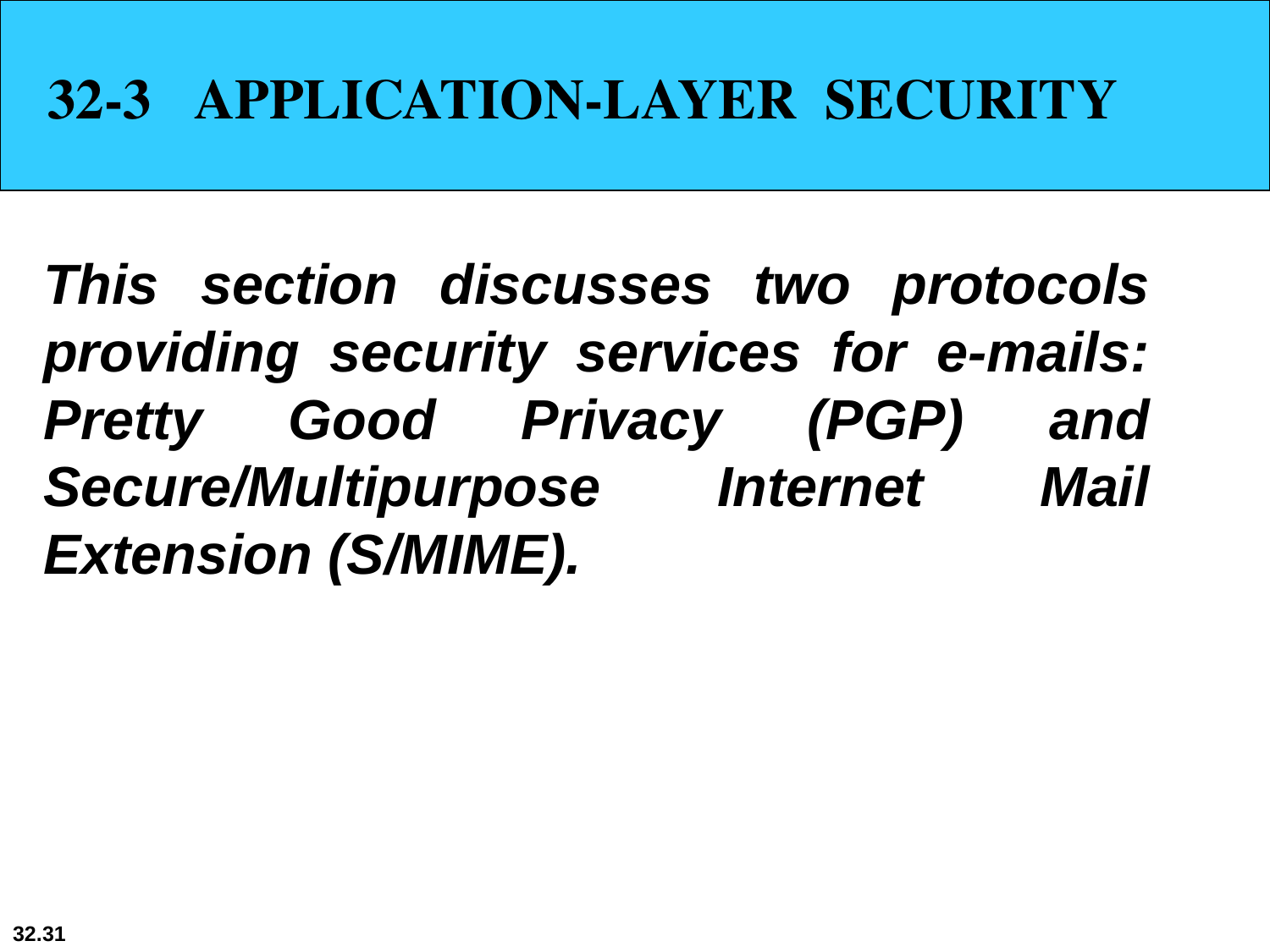

32-3   APPLICATION-LAYER  SECURITY
This section discusses two protocols providing security services for e-mails: Pretty Good Privacy (PGP) and Secure/Multipurpose Internet Mail Extension (S/MIME).
32.31